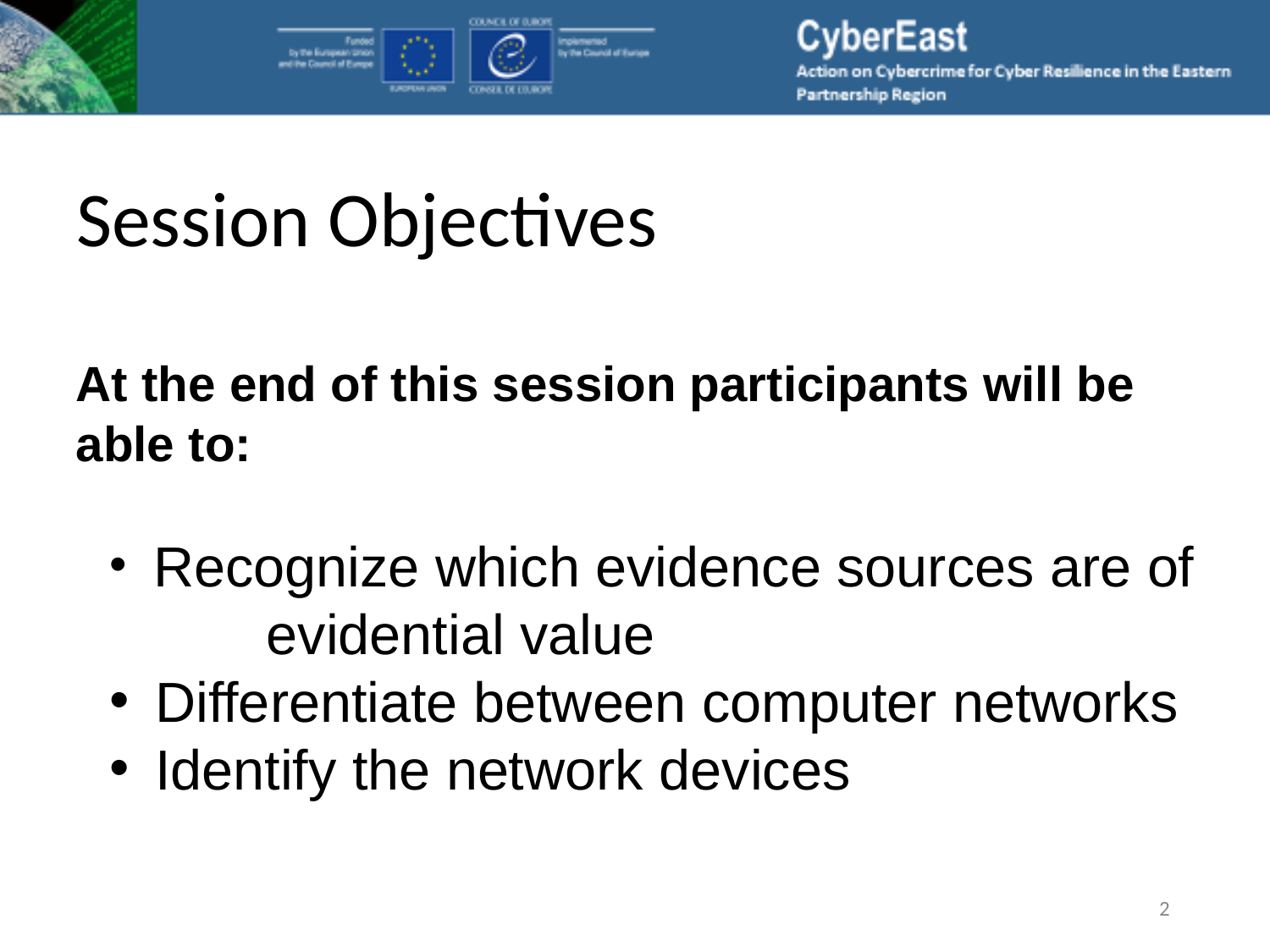

# Session Objectives
At the end of this session participants will be able to:

 Recognize which evidence sources are of 	evidential value
 Differentiate between computer networks
 Identify the network devices
2